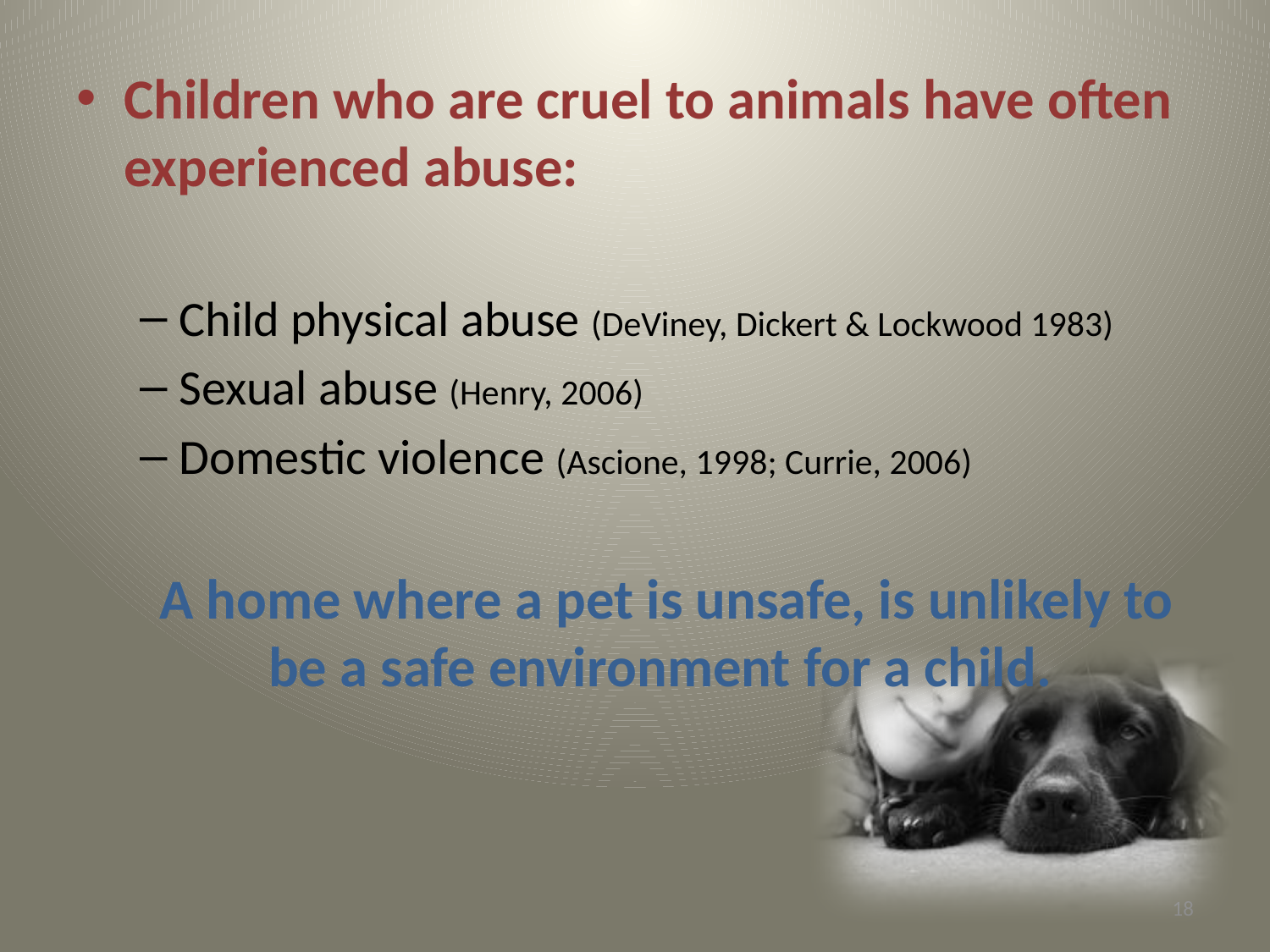

Children who are cruel to animals have often experienced abuse:

Child physical abuse (DeViney, Dickert & Lockwood 1983)
Sexual abuse (Henry, 2006)
Domestic violence (Ascione, 1998; Currie, 2006)

A home where a pet is unsafe, is unlikely to be a safe environment for a child.

18